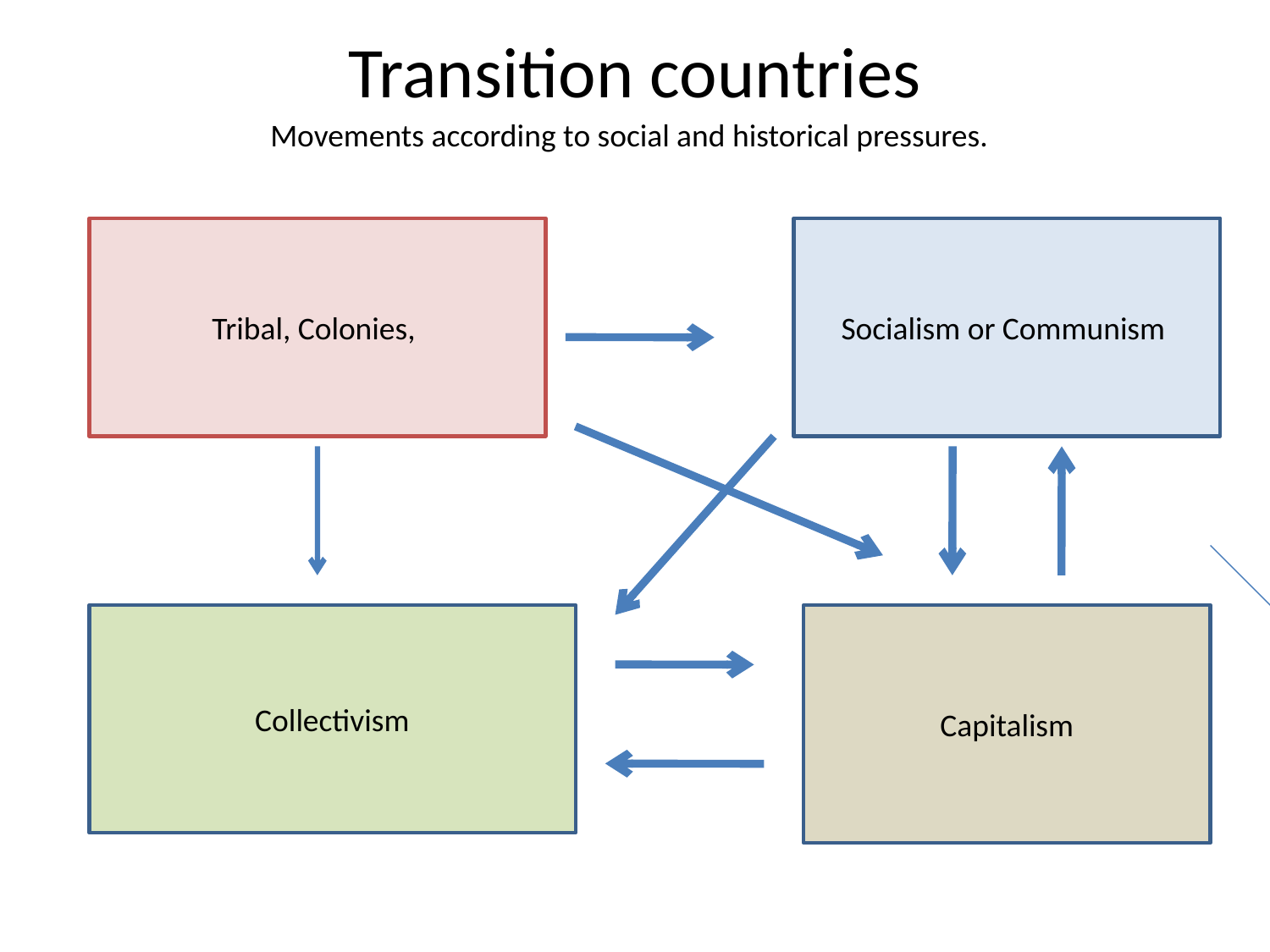

# Transition countries
Movements according to social and historical pressures.
Tribal, Colonies,
Socialism or Communism
Collectivism
Capitalism